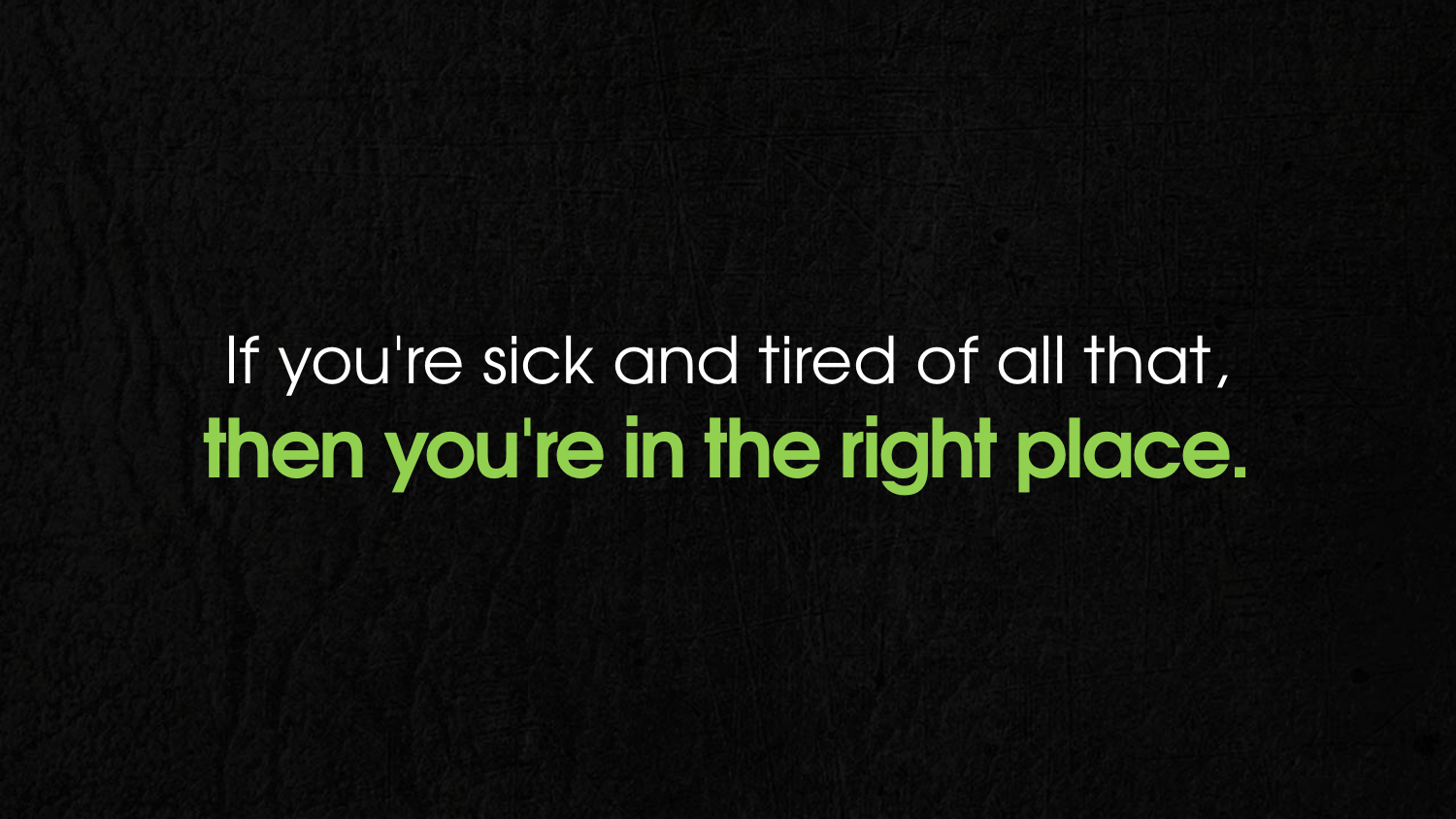

If you're sick and tired of all that,
then you're in the right place.